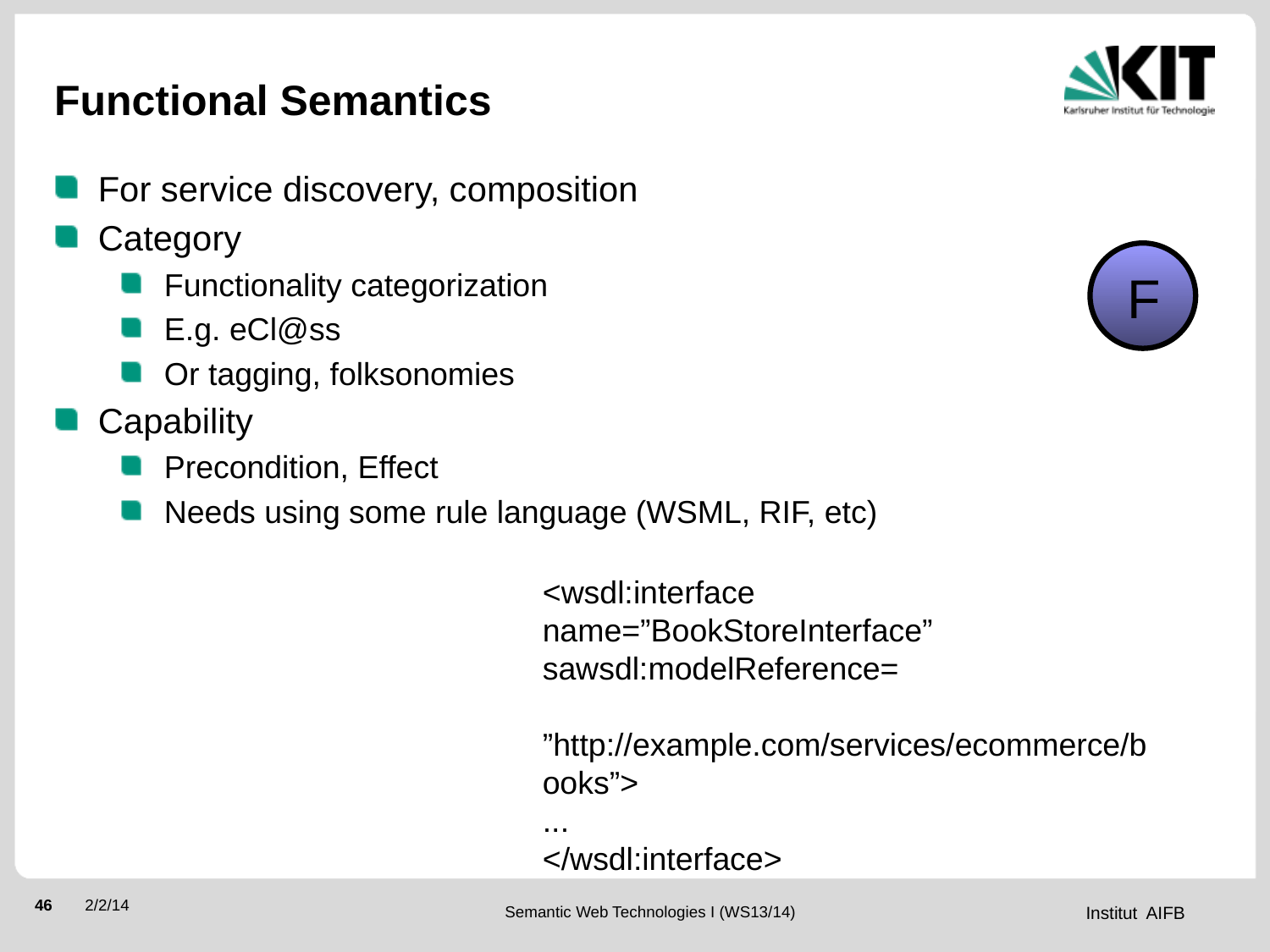

# Functional Semantics
For service discovery, composition
Category
Functionality categorization
E.g. eCl@ss
Or tagging, folksonomies
Capability
Precondition, Effect
Needs using some rule language (WSML, RIF, etc)

F
<wsdl:interface name=”BookStoreInterface”
sawsdl:modelReference=
 ”http://example.com/services/ecommerce/books”>
...
</wsdl:interface>